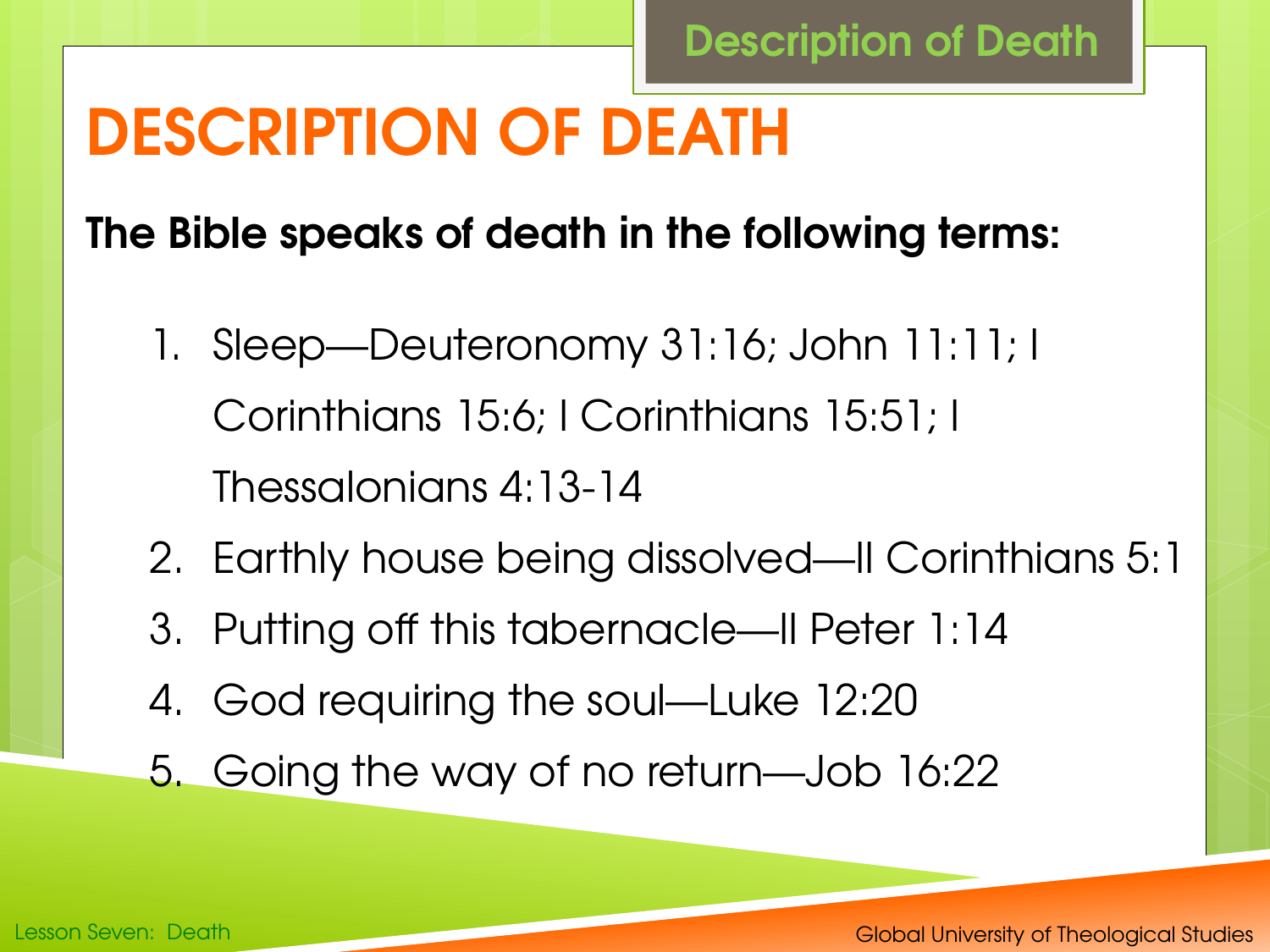

Description of Death
DESCRIPTION OF DEATH

The Bible speaks of death in the following terms:

Sleep—Deuteronomy 31:16; John 11:11; I Corinthians 15:6; I Corinthians 15:51; I Thessalonians 4:13-14
Earthly house being dissolved—II Corinthians 5:1
Putting off this tabernacle—II Peter 1:14
God requiring the soul—Luke 12:20
Going the way of no return—Job 16:22
 Global University of Theological Studies
Lesson Seven:  Death